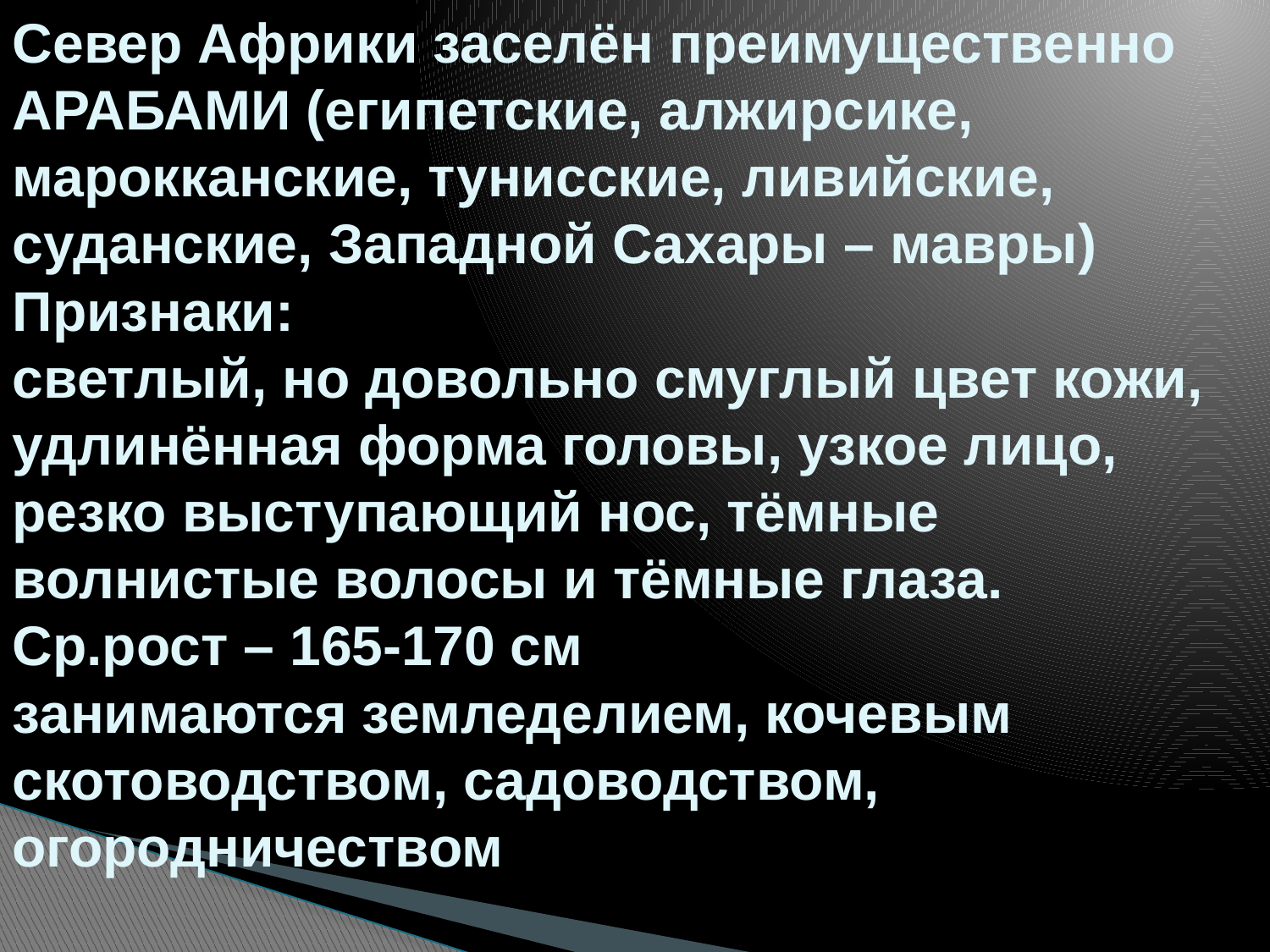

# Север Африки заселён преимущественно АРАБАМИ (египетские, алжирсике, марокканские, тунисские, ливийские, суданские, Западной Сахары – мавры) Признаки: светлый, но довольно смуглый цвет кожи, удлинённая форма головы, узкое лицо, резко выступающий нос, тёмные волнистые волосы и тёмные глаза. Ср.рост – 165-170 см занимаются земледелием, кочевым скотоводством, садоводством, огородничеством